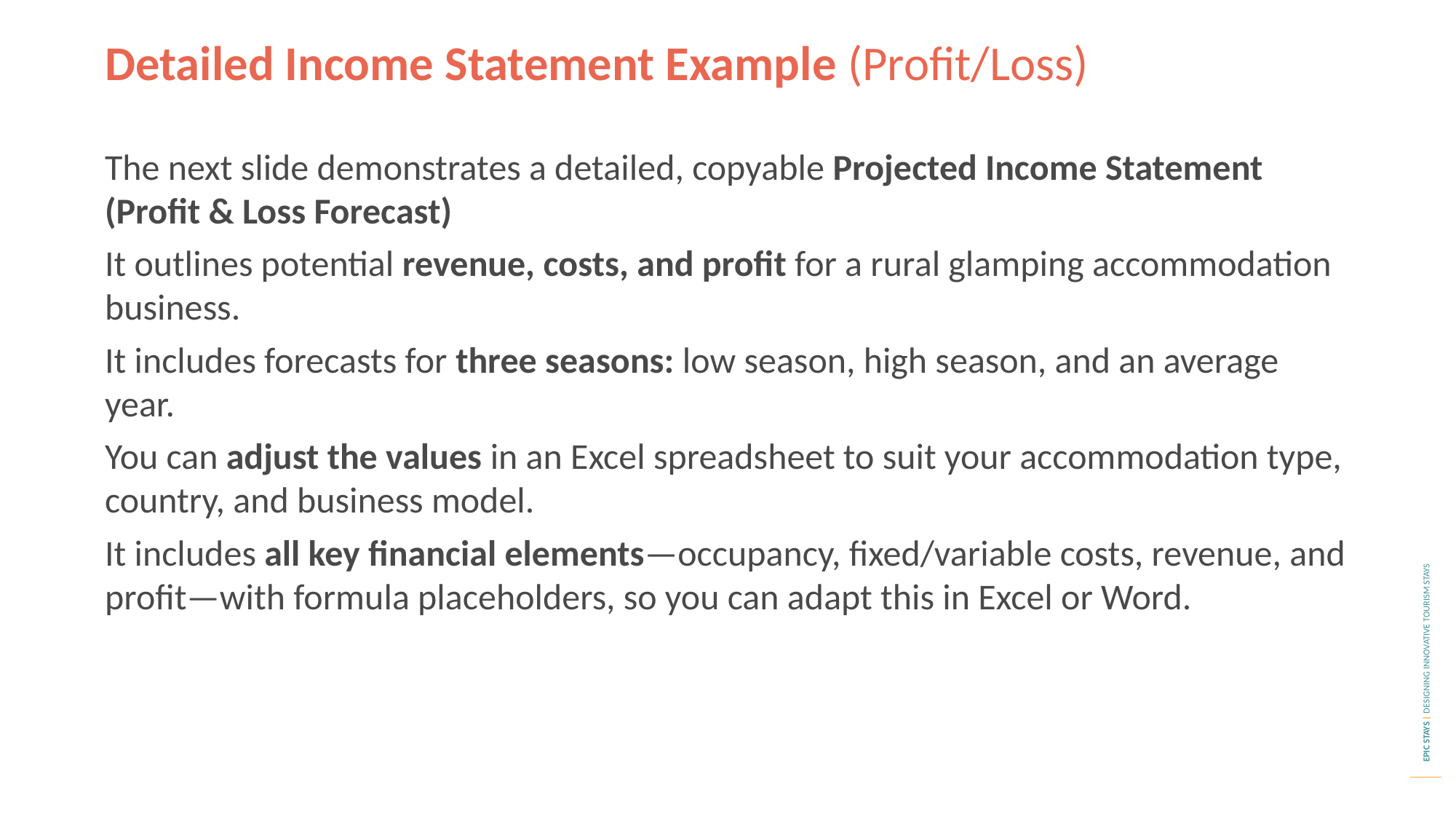

Detailed Income Statement Example (Profit/Loss)

The next slide demonstrates a detailed, copyable Projected Income Statement (Profit & Loss Forecast)
It outlines potential revenue, costs, and profit for a rural glamping accommodation business.
It includes forecasts for three seasons: low season, high season, and an average year.
You can adjust the values in an Excel spreadsheet to suit your accommodation type, country, and business model.
It includes all key financial elements—occupancy, fixed/variable costs, revenue, and profit—with formula placeholders, so you can adapt this in Excel or Word.